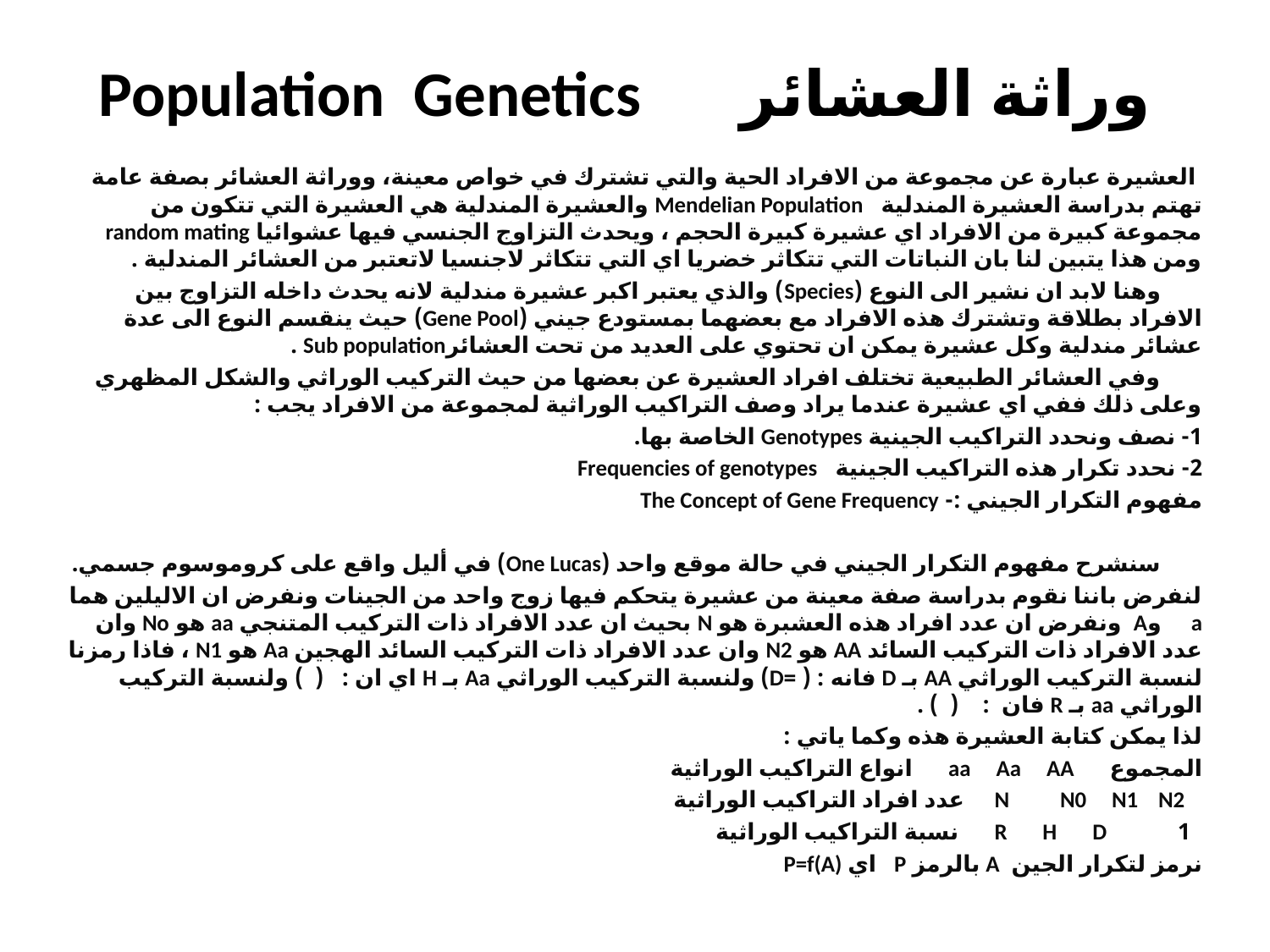

# وراثة العشائر      Population  Genetics
 العشيرة عبارة عن مجموعة من الافراد الحية والتي تشترك في خواص معينة، ووراثة العشائر بصفة عامة تهتم بدراسة العشيرة المندلية   Mendelian Population والعشيرة المندلية هي العشيرة التي تتكون من مجموعة كبيرة من الافراد اي عشيرة كبيرة الحجم ، ويحدث التزاوج الجنسي فيها عشوائيا random mating ومن هذا يتبين لنا بان النباتات التي تتكاثر خضريا اي التي تتكاثر لاجنسيا لاتعتبر من العشائر المندلية .
       وهنا لابد ان نشير الى النوع (Species) والذي يعتبر اكبر عشيرة مندلية لانه يحدث داخله التزاوج بين الافراد بطلاقة وتشترك هذه الافراد مع بعضهما بمستودع جيني (Gene Pool) حيث ينقسم النوع الى عدة عشائر مندلية وكل عشيرة يمكن ان تحتوي على العديد من تحت العشائرSub population .
       وفي العشائر الطبيعية تختلف افراد العشيرة عن بعضها من حيث التركيب الوراثي والشكل المظهري وعلى ذلك ففي اي عشيرة عندما يراد وصف التراكيب الوراثية لمجموعة من الافراد يجب :
1- نصف ونحدد التراكيب الجينية Genotypes الخاصة بها.
2- نحدد تكرار هذه التراكيب الجينية   Frequencies of genotypes
مفهوم التكرار الجيني :- The Concept of Gene Frequency

       سنشرح مفهوم التكرار الجيني في حالة موقع واحد (One Lucas) في أليل واقع على كروموسوم جسمي.
لنفرض باننا نقوم بدراسة صفة معينة من عشيرة يتحكم فيها زوج واحد من الجينات ونفرض ان الاليلين هما a     وA  ونفرض ان عدد افراد هذه العشبرة هو N بحيث ان عدد الافراد ذات التركيب المتنجي aa هو No وان عدد الافراد ذات التركيب السائد AA هو N2 وان عدد الافراد ذات التركيب السائد الهجين Aa هو N1 ، فاذا رمزنا لنسبة التركيب الوراثي AA بـ D فانه : ( =D) ولنسبة التركيب الوراثي Aa بـ H اي ان :   (  ) ولنسبة التركيب الوراثي aa بـ R فان  :    (  ) .
لذا يمكن كتابة العشيرة هذه وكما ياتي :
المجموع      aa     Aa     AA      انواع التراكيب الوراثية
   N          N0     N1    N2     عدد افراد التراكيب الوراثية
  1            R       H       D      نسبة التراكيب الوراثية
نرمز لتكرار الجين  A بالرمز P   اي P=f(A)